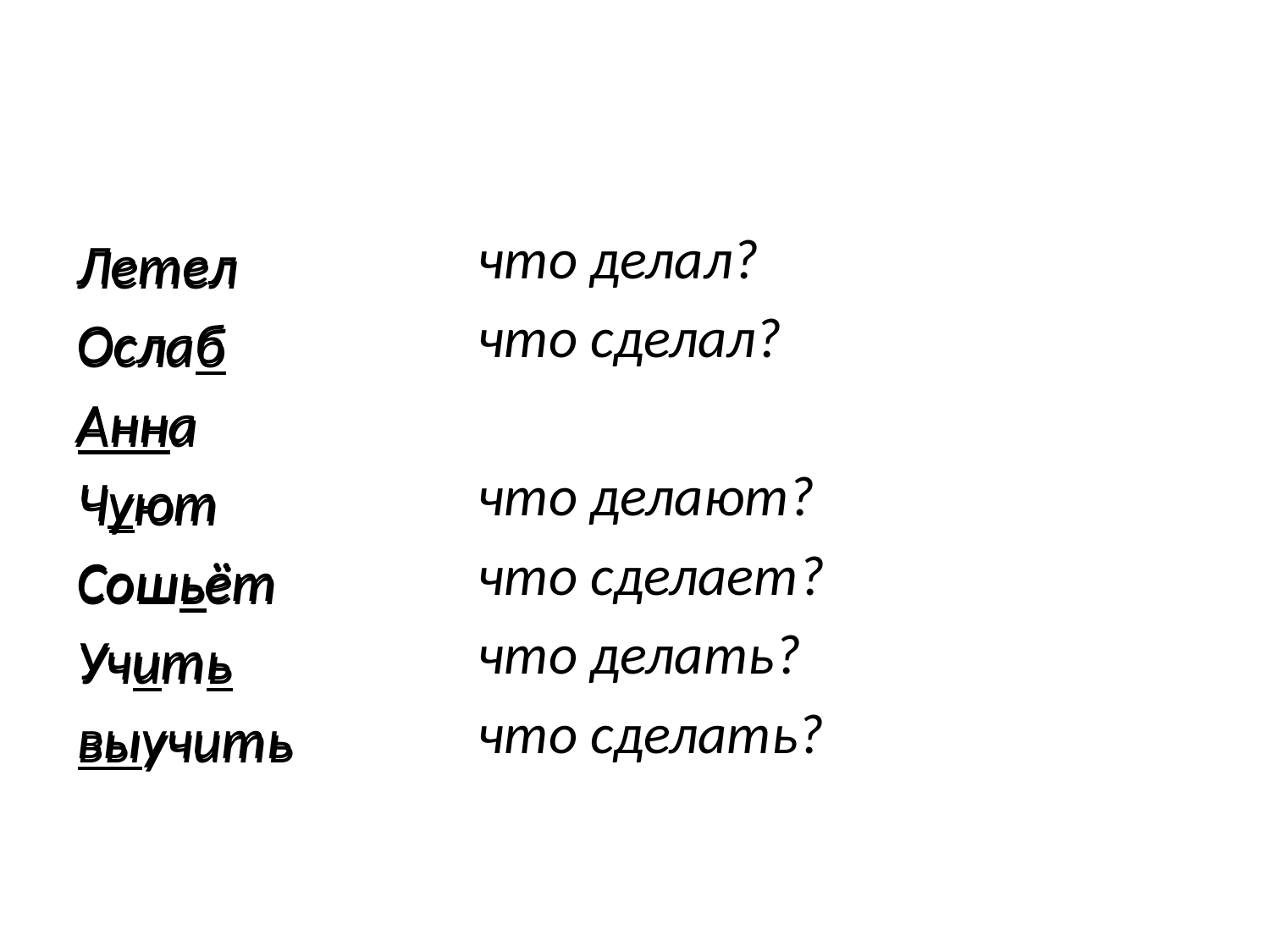

#
что делал?
что сделал?

что делают?
что сделает?
что делать?
что сделать?
Летел
Ослаб
Анна
Чуют
Сошьёт
Учить
выучить
Летел
Ослаб
Анна
Чуют
Сошьёт
Учить
выучить